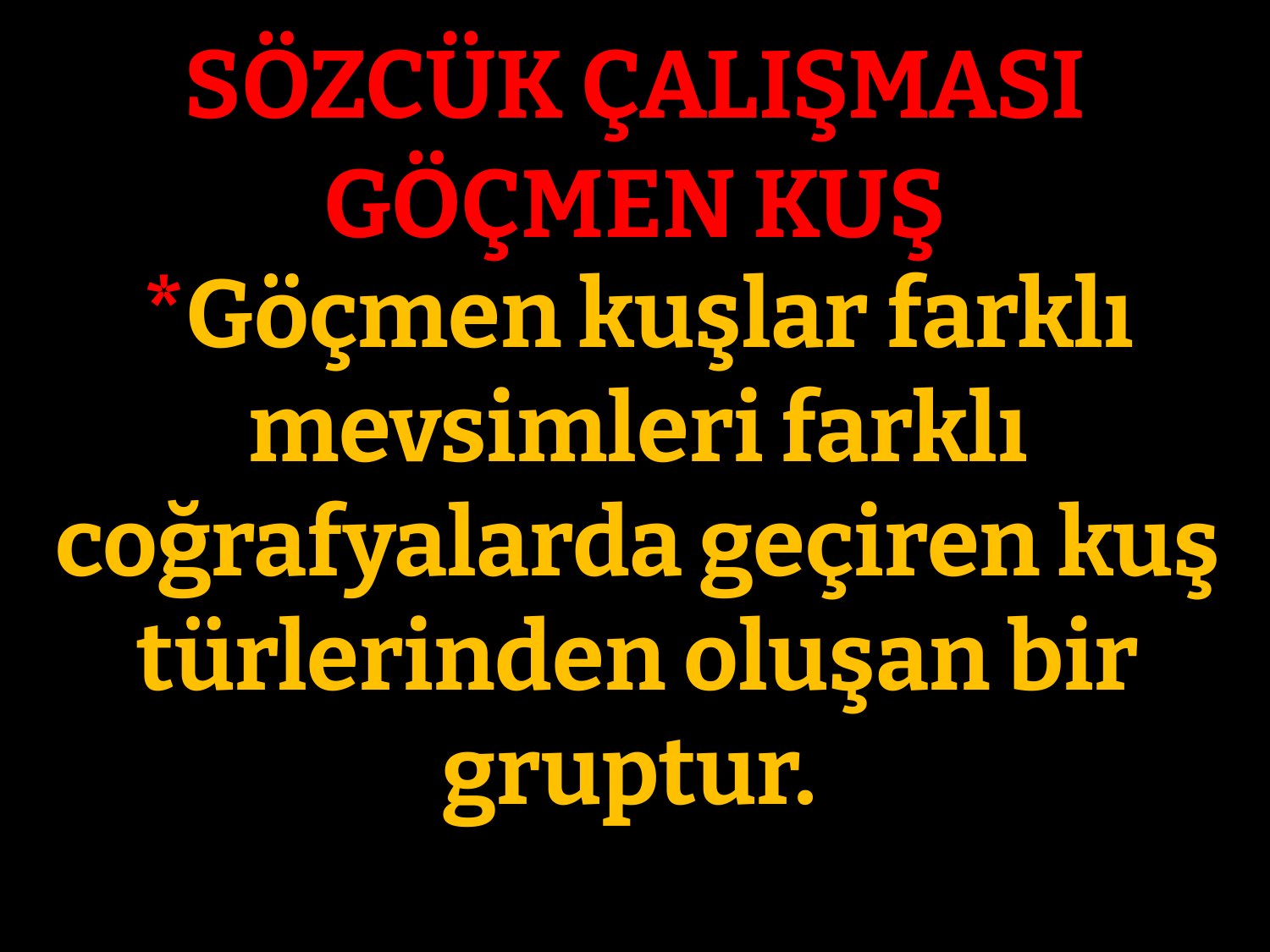

SÖZCÜK ÇALIŞMASI
GÖÇMEN KUŞ
*Göçmen kuşlar farklı mevsimleri farklı coğrafyalarda geçiren kuş türlerinden oluşan bir gruptur.